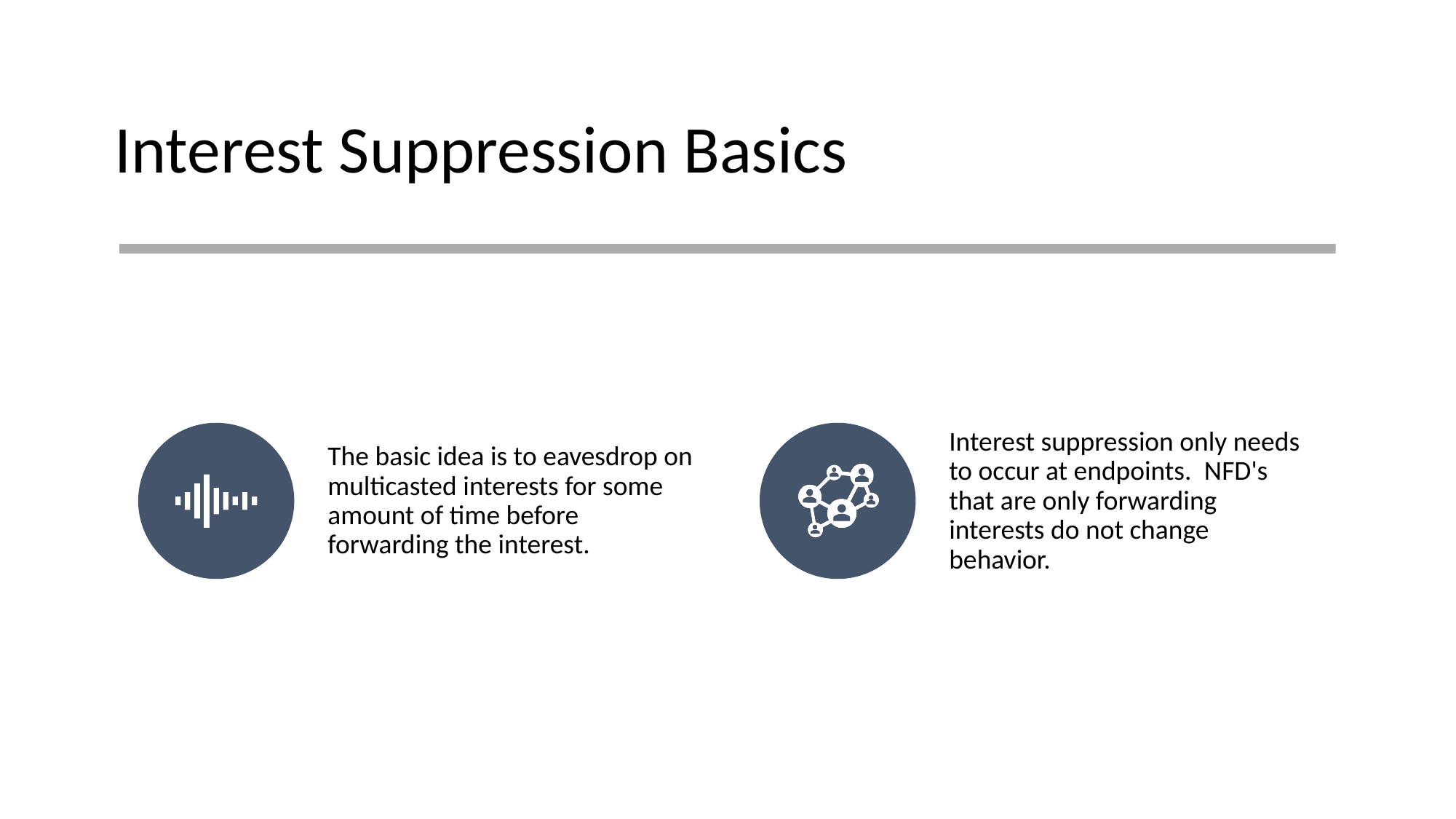

# Interest Suppression Basics

The basic idea is to eavesdrop on multicasted interests for some amount of time before forwarding the interest.
Interest suppression only needs to occur at endpoints.  NFD's that are only forwarding interests do not change behavior.